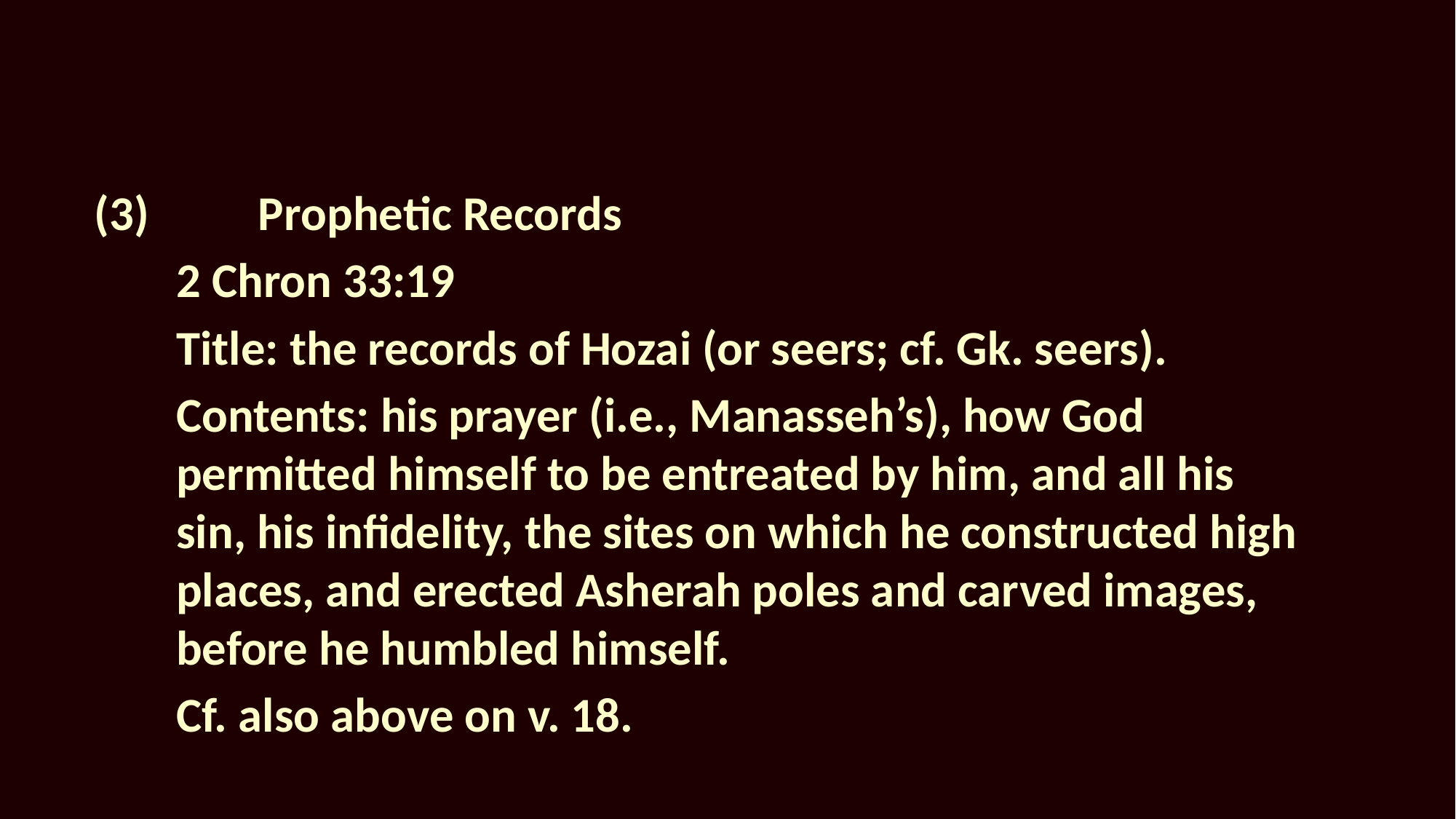

(3)	Prophetic Records
	2 Chron 33:19
	Title: the records of Hozai (or seers; cf. Gk. seers).
	Contents: his prayer (i.e., Manasseh’s), how God permitted himself to be entreated by him, and all his sin, his infidelity, the sites on which he constructed high places, and erected Asherah poles and carved images, before he humbled himself.
	Cf. also above on v. 18.